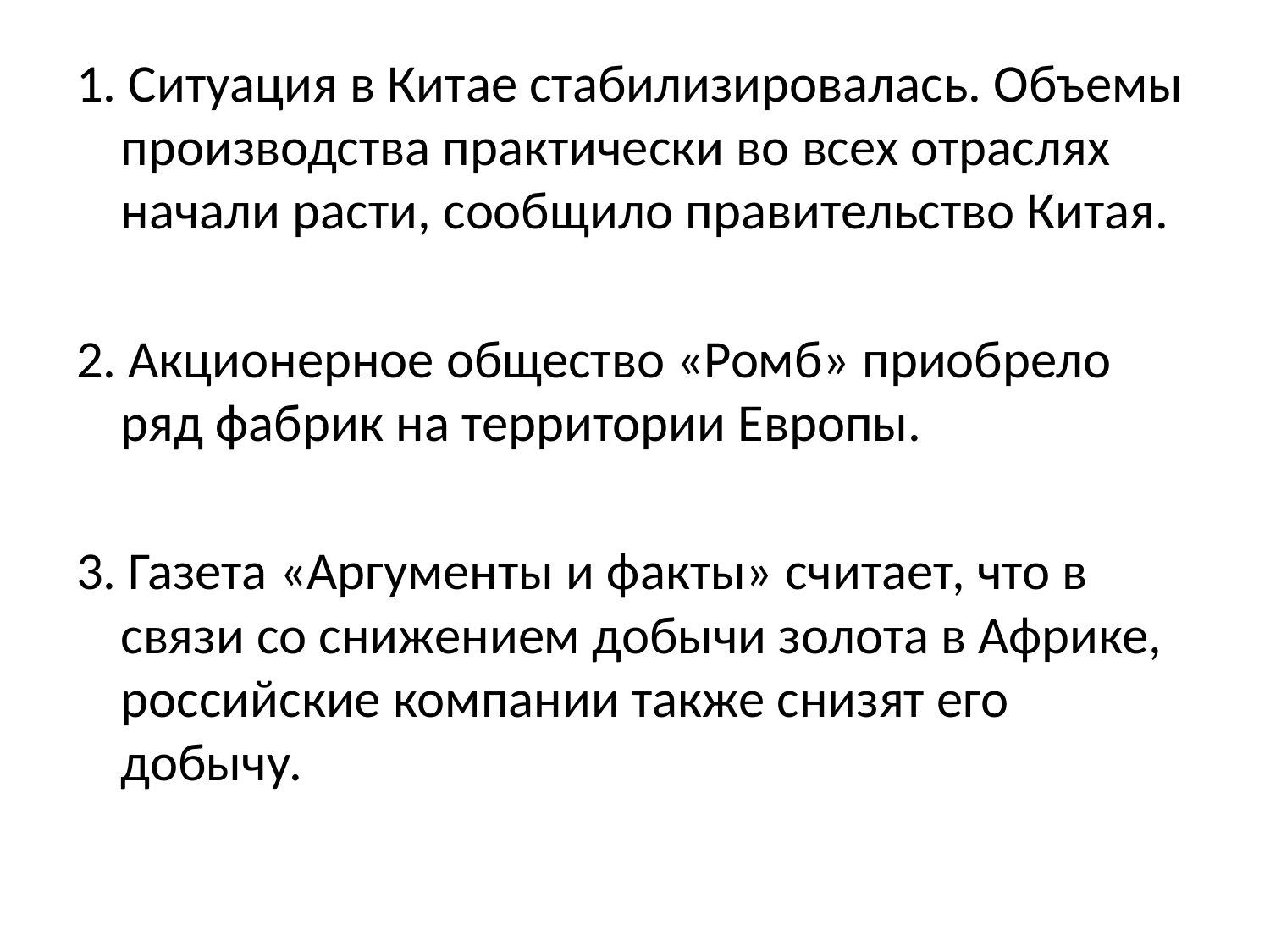

1. Ситуация в Китае стабилизировалась. Объемы производства практически во всех отраслях начали расти, сообщило правительство Китая.

2. Акционерное общество «Ромб» приобрело ряд фабрик на территории Европы.

3. Газета «Аргументы и факты» считает, что в связи со снижением добычи золота в Африке, российские компании также снизят его добычу.